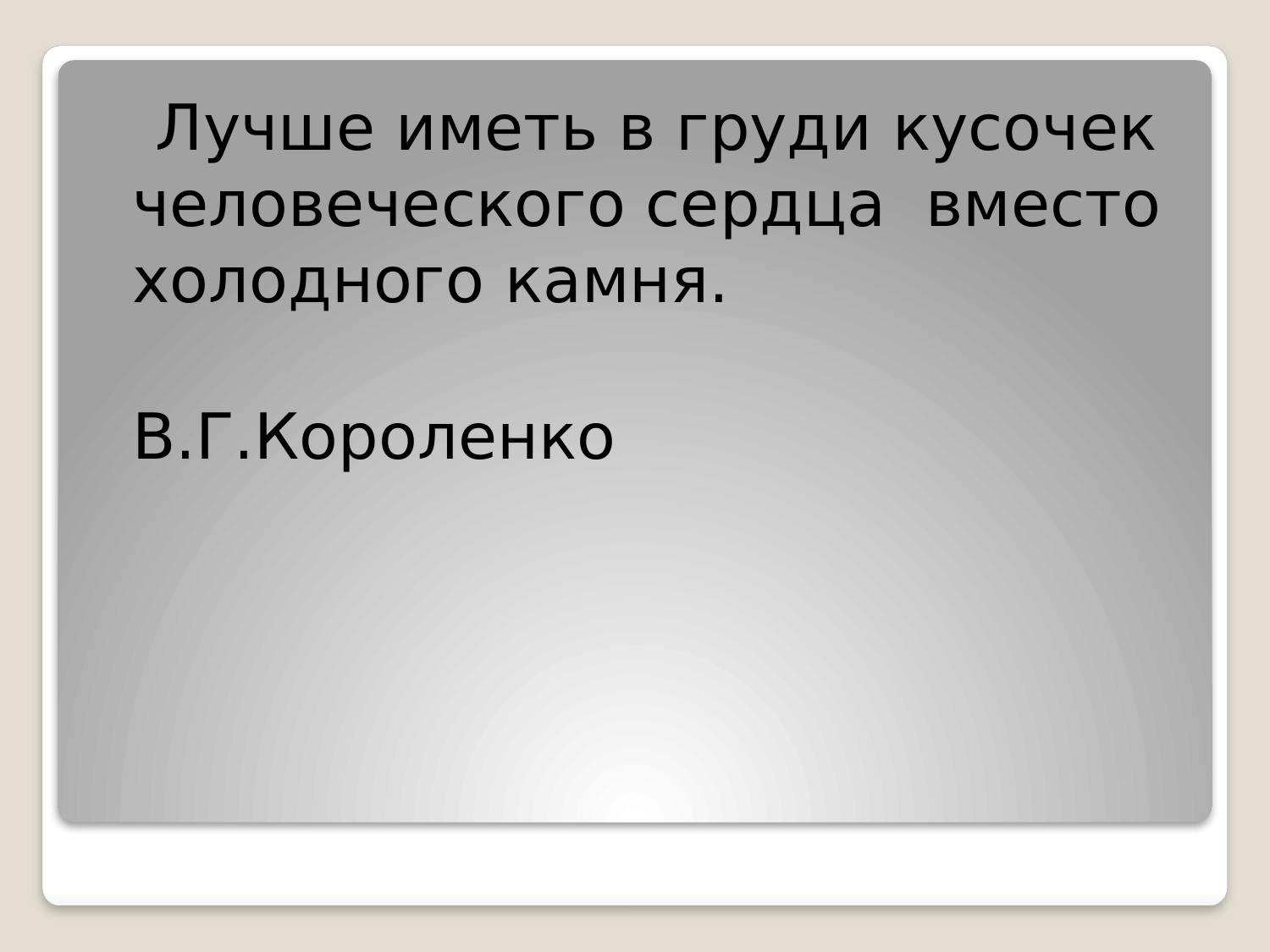

Лучше иметь в груди кусочек человеческого сердца  вместо холодного камня.
                                                  В.Г.Короленко

#